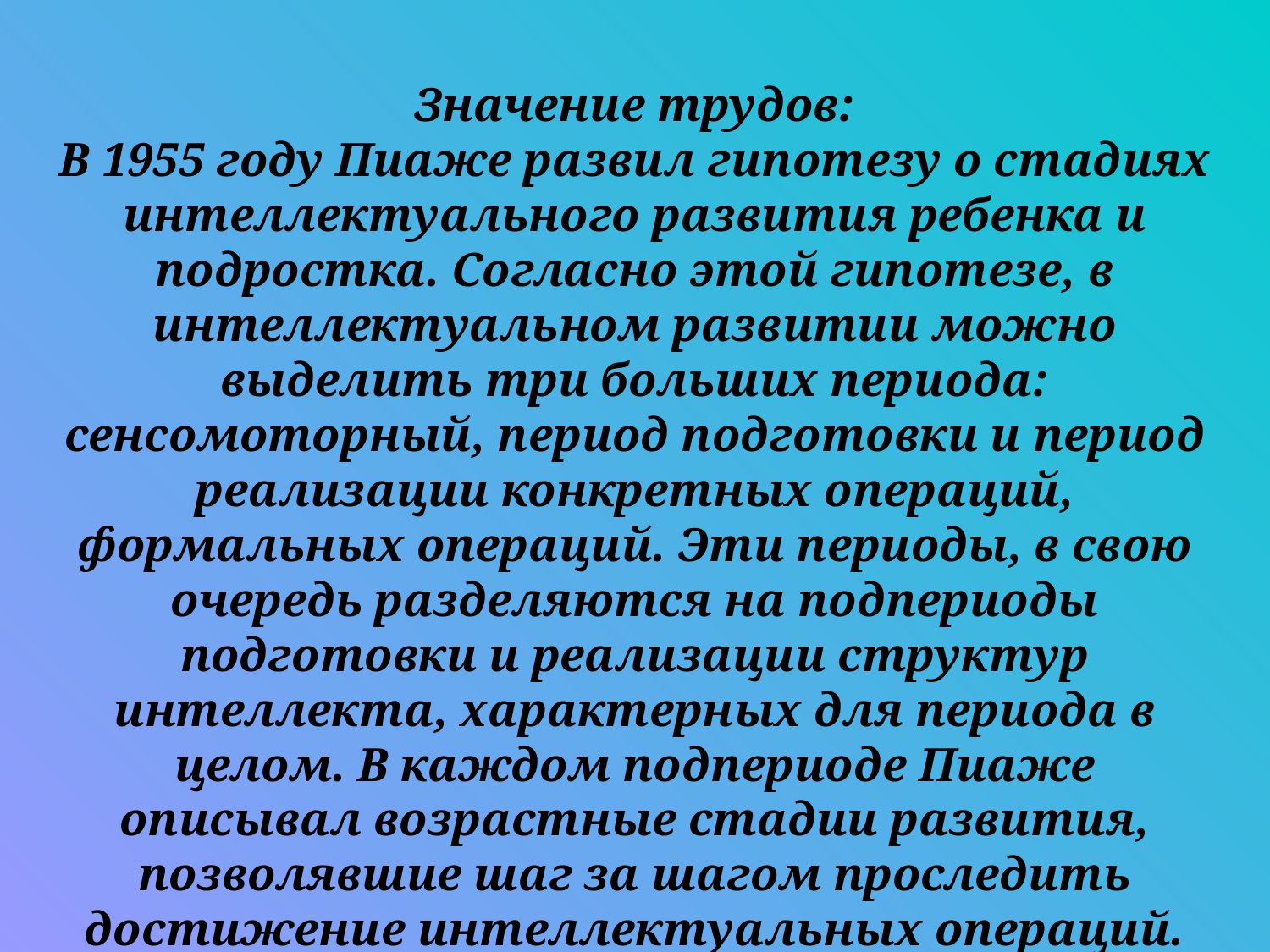

Значение трудов:
В 1955 году Пиаже развил гипотезу о стадиях интеллектуального развития ребенка и подростка. Согласно этой гипотезе, в интеллектуальном развитии можно выделить три больших периода: сенсомоторный, период подготовки и период реализации конкретных операций, формальных операций. Эти периоды, в свою очередь разделяются на подпериоды подготовки и реализации структур интеллекта, характерных для периода в целом. В каждом подпериоде Пиаже описывал возрастные стадии развития, позволявшие шаг за шагом проследить достижение интеллектуальных операций.